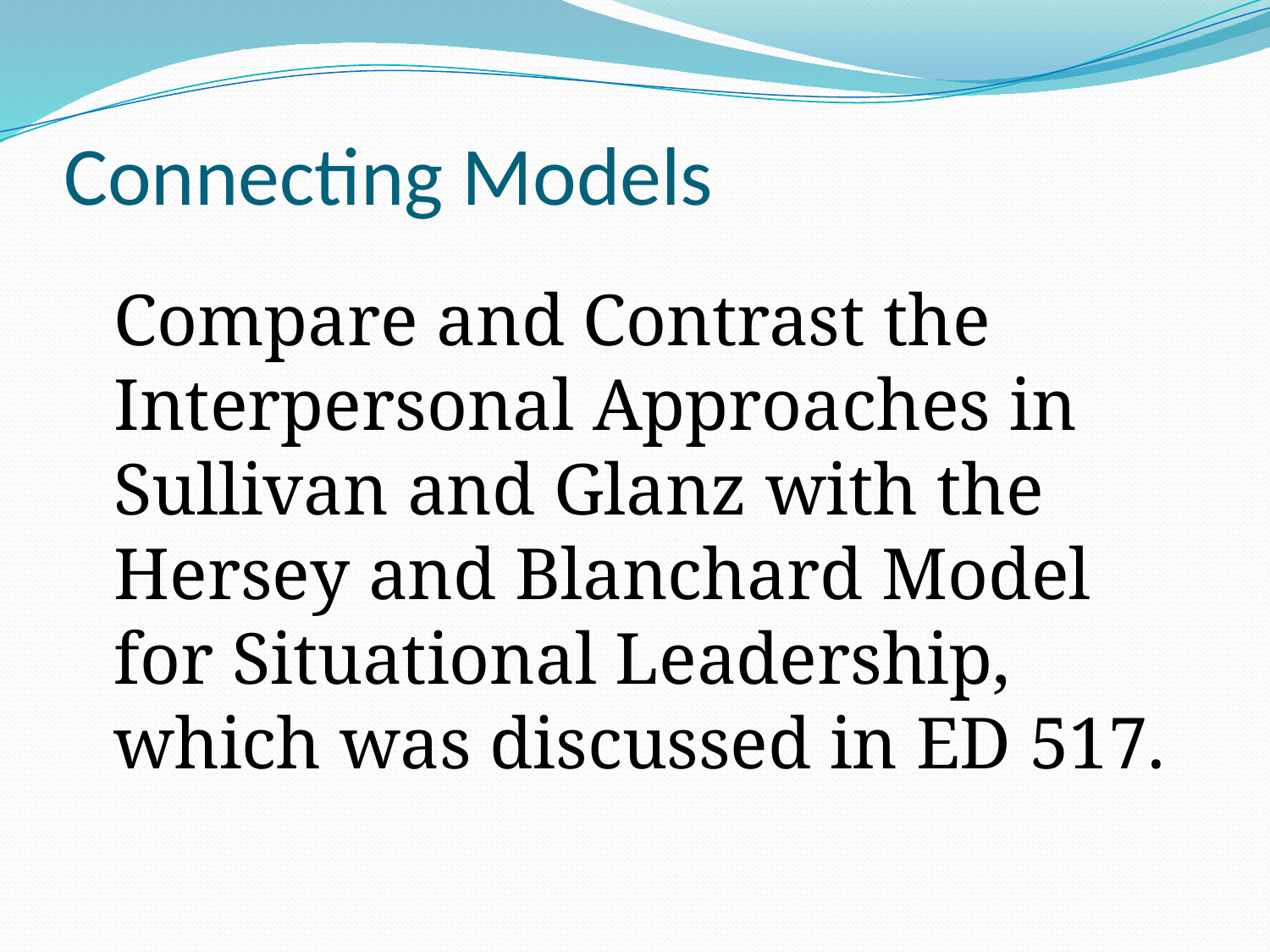

# Connecting Models
	Compare and Contrast the Interpersonal Approaches in Sullivan and Glanz with the Hersey and Blanchard Model for Situational Leadership, which was discussed in ED 517.